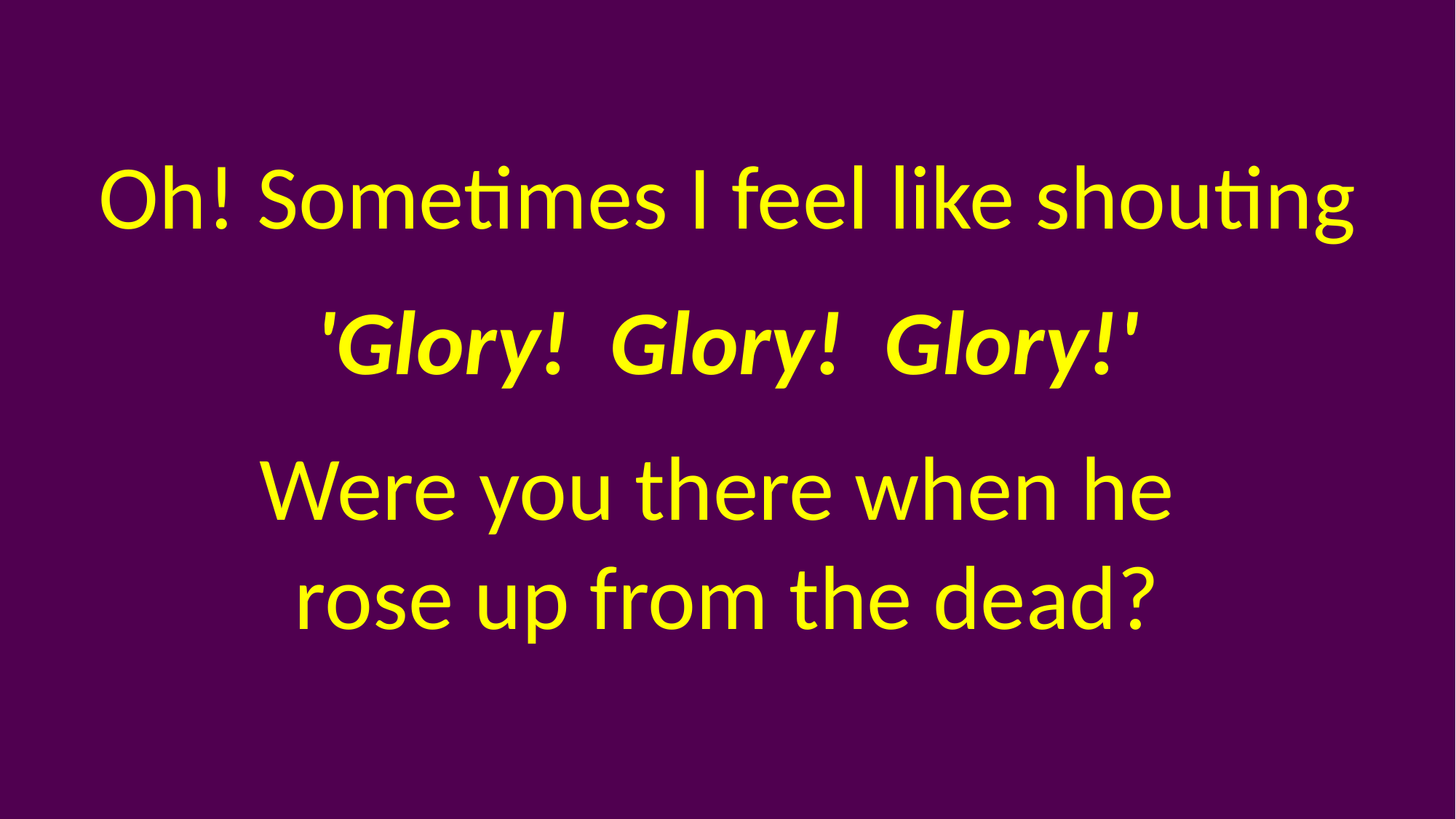

Oh! Sometimes I feel like shouting
'Glory!  Glory!  Glory!'
Were you there when he
rose up from the dead?